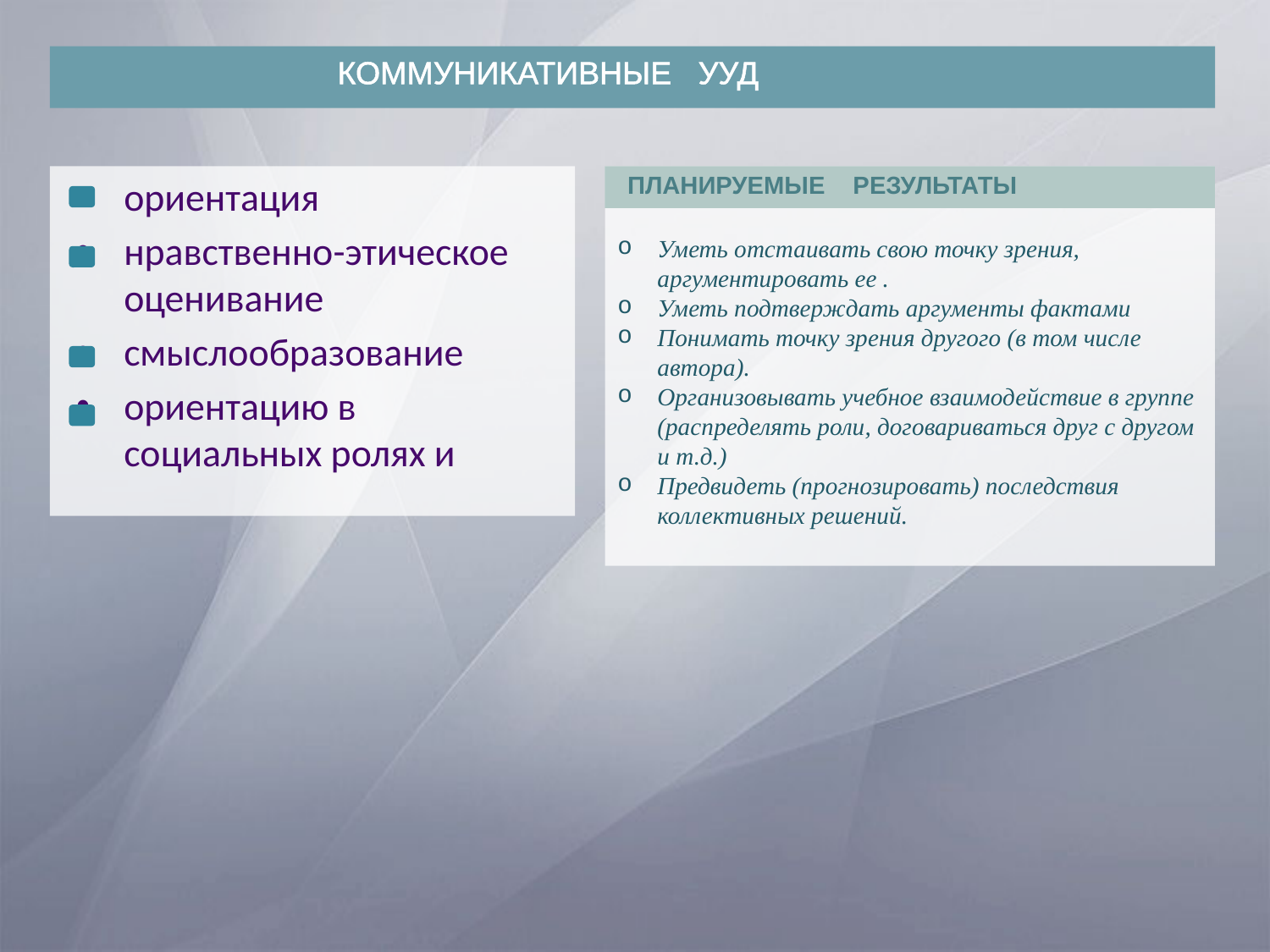

КОММУНИКАТИВНЫЕ   УУД
ПЛАНИРУЕМЫЕ    РЕЗУЛЬТАТЫ

ориентация
нравственно-этическое оценивание
смыслообразование
ориентацию в социальных ролях и

Уметь отстаивать свою точку зрения, аргументировать ее .
Уметь подтверждать аргументы фактами
Понимать точку зрения другого (в том числе автора).
Организовывать учебное взаимодействие в группе (распределять роли, договариваться друг с другом и т.д.)
Предвидеть (прогнозировать) последствия коллективных решений.